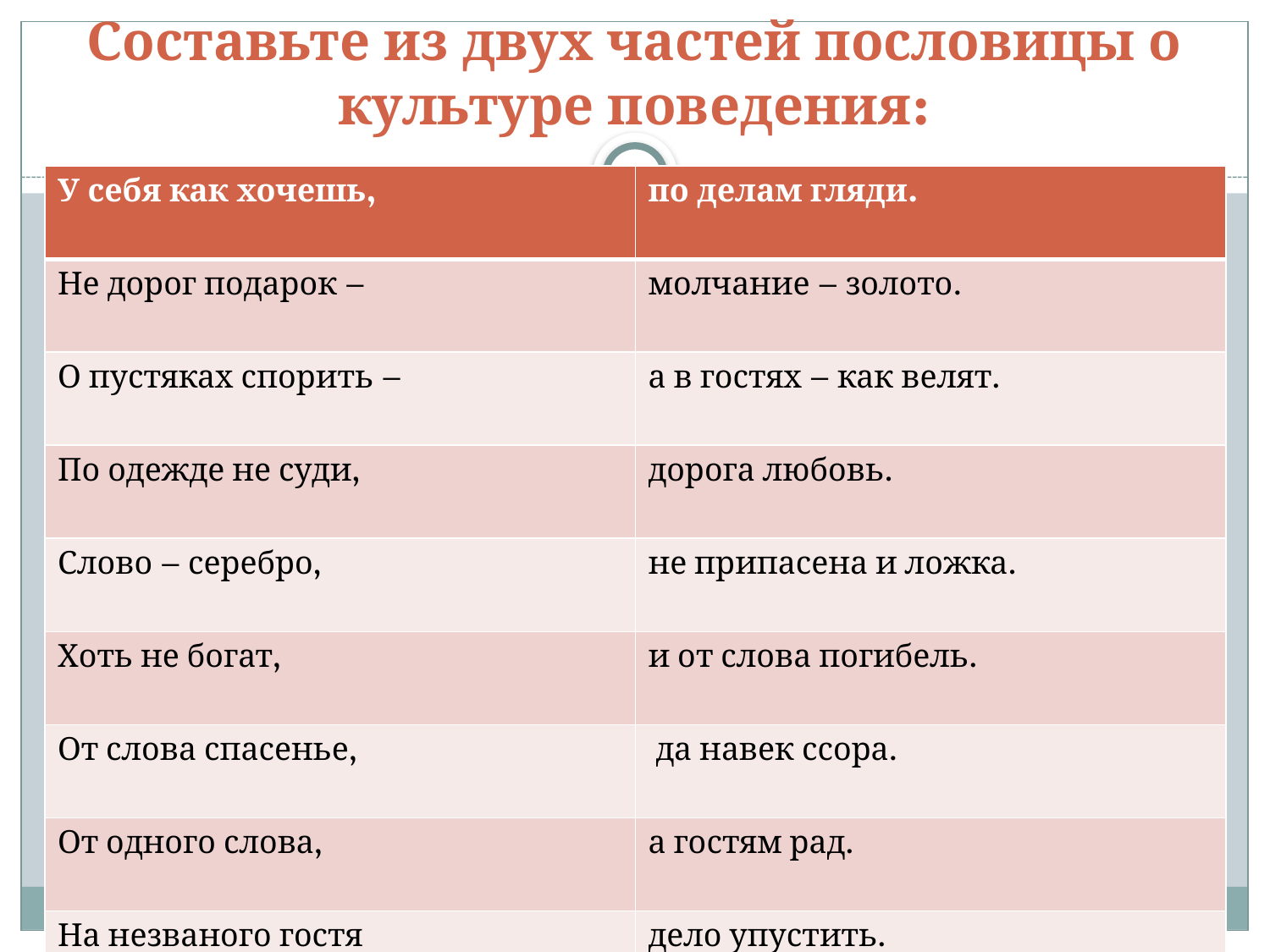

# Составьте из двух частей пословицы о культуре поведения:
| У себя как хочешь, | по делам гляди. |
| --- | --- |
| Не дорог подарок – | молчание – золото. |
| О пустяках спорить – | а в гостях – как велят. |
| По одежде не суди, | дорога любовь. |
| Слово – серебро, | не припасена и ложка. |
| Хоть не богат, | и от слова погибель. |
| От слова спасенье, | да навек ссора. |
| От одного слова, | а гостям рад. |
| На незваного гостя | дело упустить. |